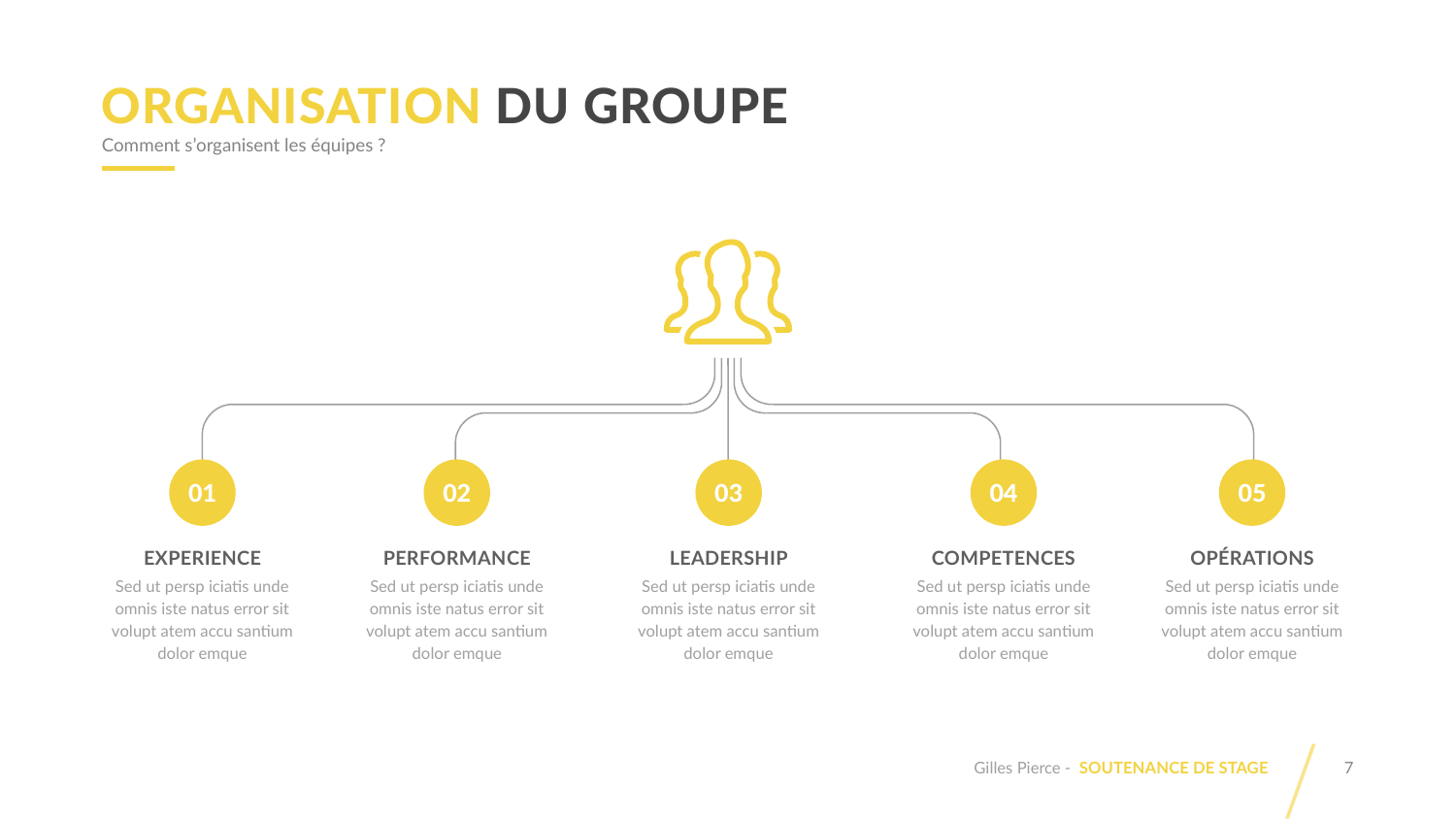

organisation du groupe
Comment s’organisent les équipes ?

01

02

03

04

05
Experience
Sed ut persp iciatis unde omnis iste natus error sit volupt atem accu santium dolor emque
Performance
Sed ut persp iciatis unde omnis iste natus error sit volupt atem accu santium dolor emque
Leadership
Sed ut persp iciatis unde omnis iste natus error sit volupt atem accu santium dolor emque
competences
Sed ut persp iciatis unde omnis iste natus error sit volupt atem accu santium dolor emque
Opérations
Sed ut persp iciatis unde omnis iste natus error sit volupt atem accu santium dolor emque